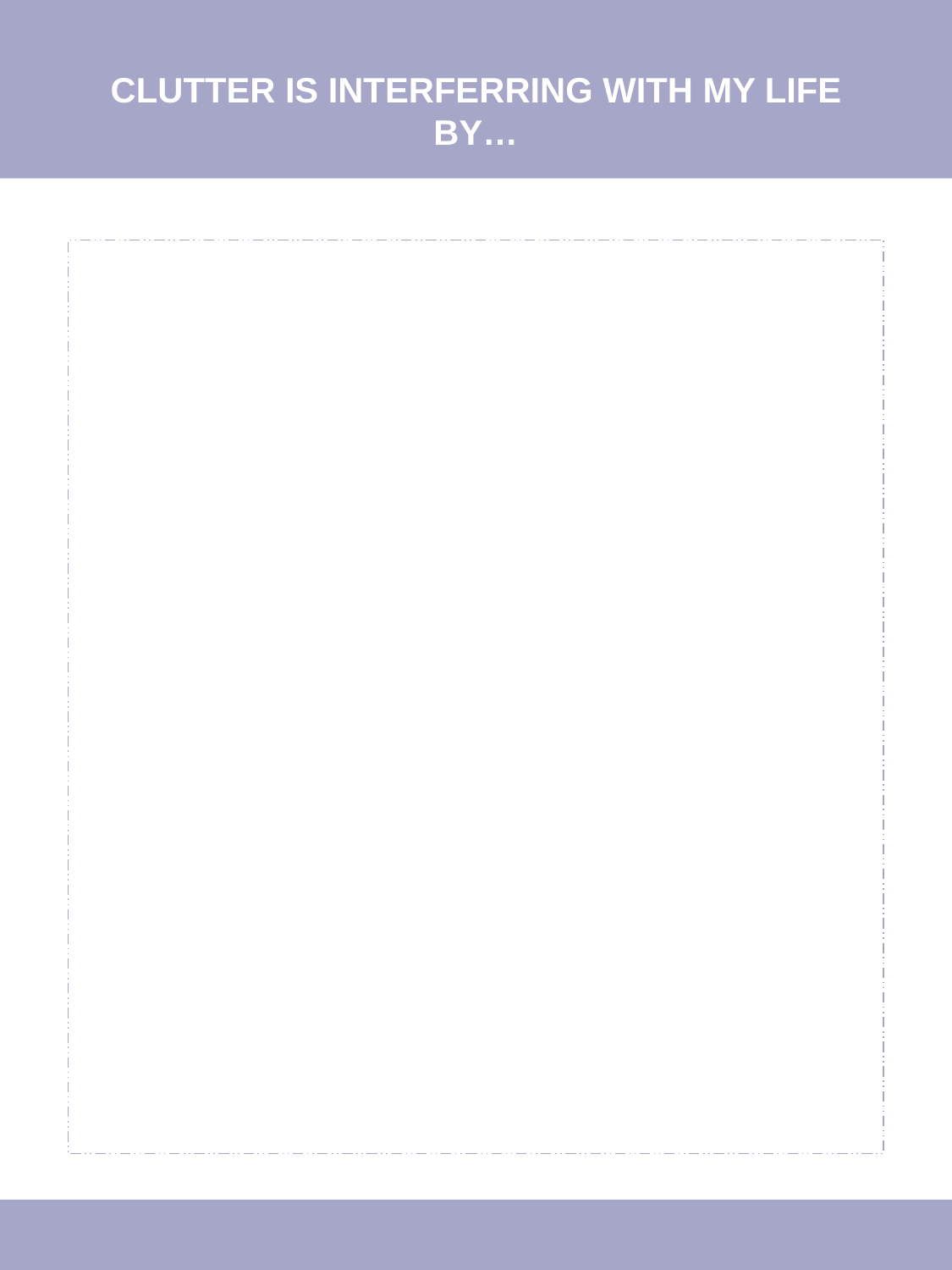

CLUTTER IS INTERFERRING WITH MY LIFE BY…